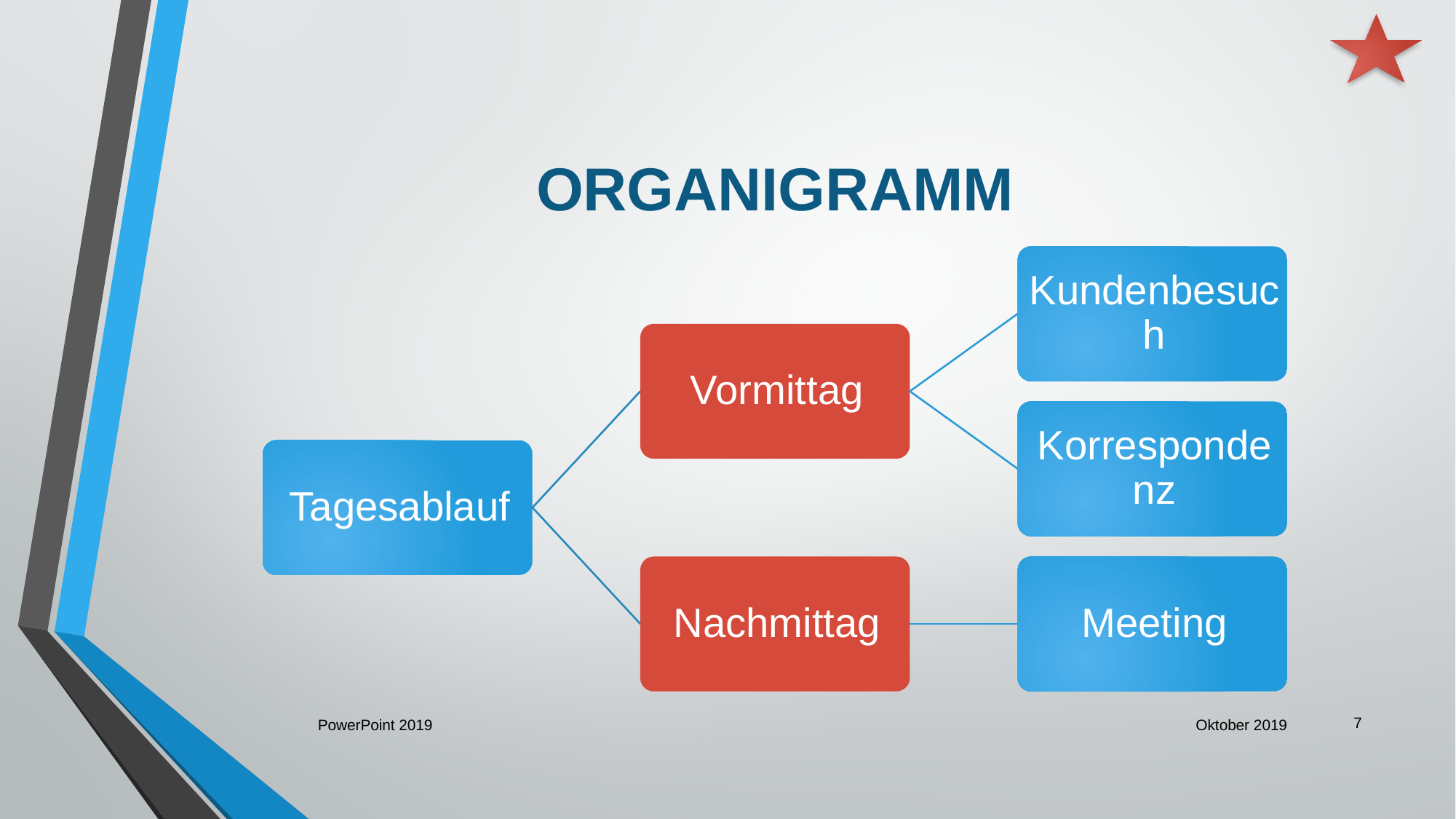

# Organigramm
Tagesablauf

Vormittag

Kundenbesuch

Korrespondenz

Nachmittag

Meeting
7
PowerPoint 2019
Oktober 2019